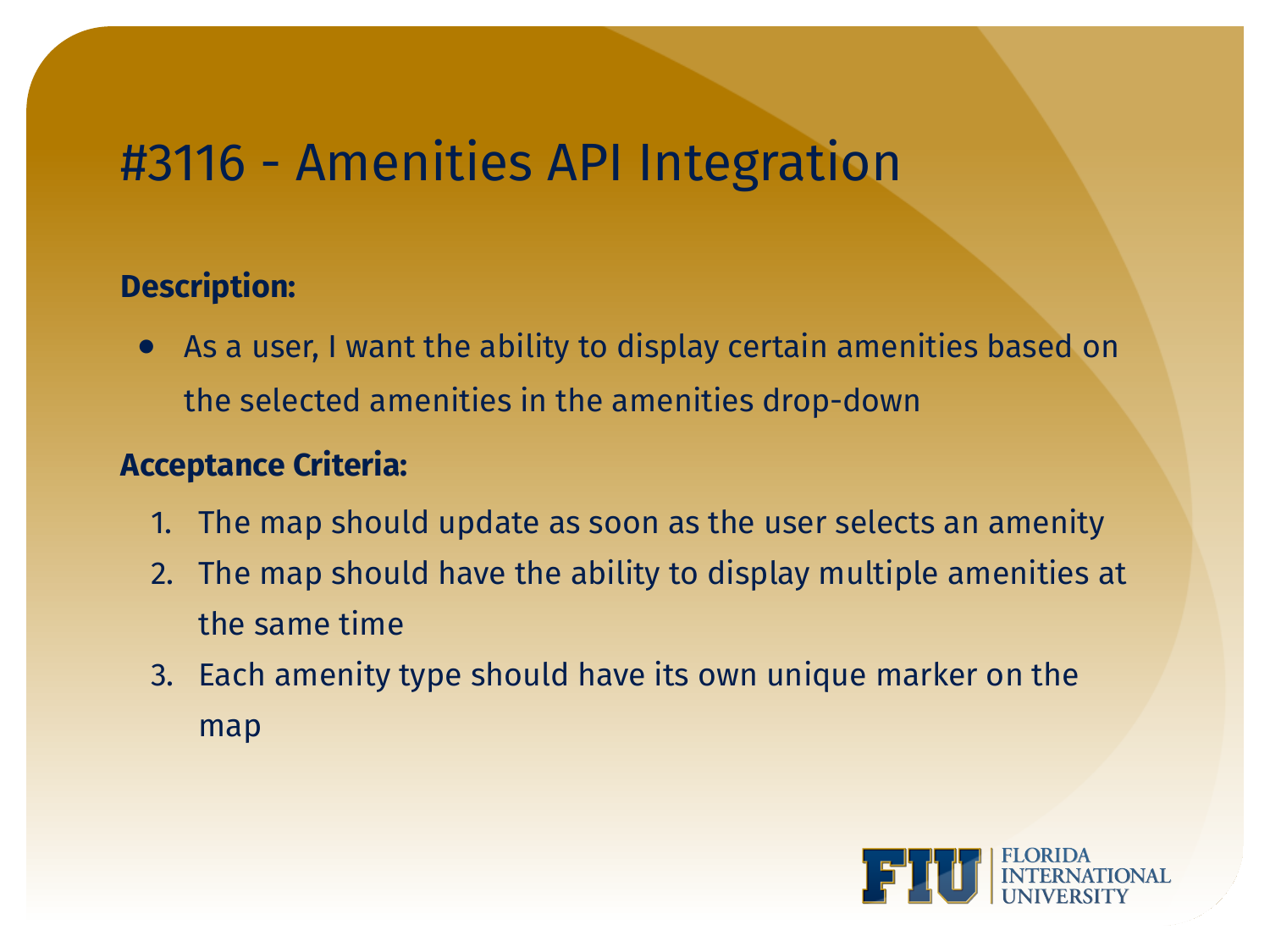

# #3116 - Amenities API Integration
Description:
As a user, I want the ability to display certain amenities based on the selected amenities in the amenities drop-down
Acceptance Criteria:
The map should update as soon as the user selects an amenity
The map should have the ability to display multiple amenities at the same time
Each amenity type should have its own unique marker on the map